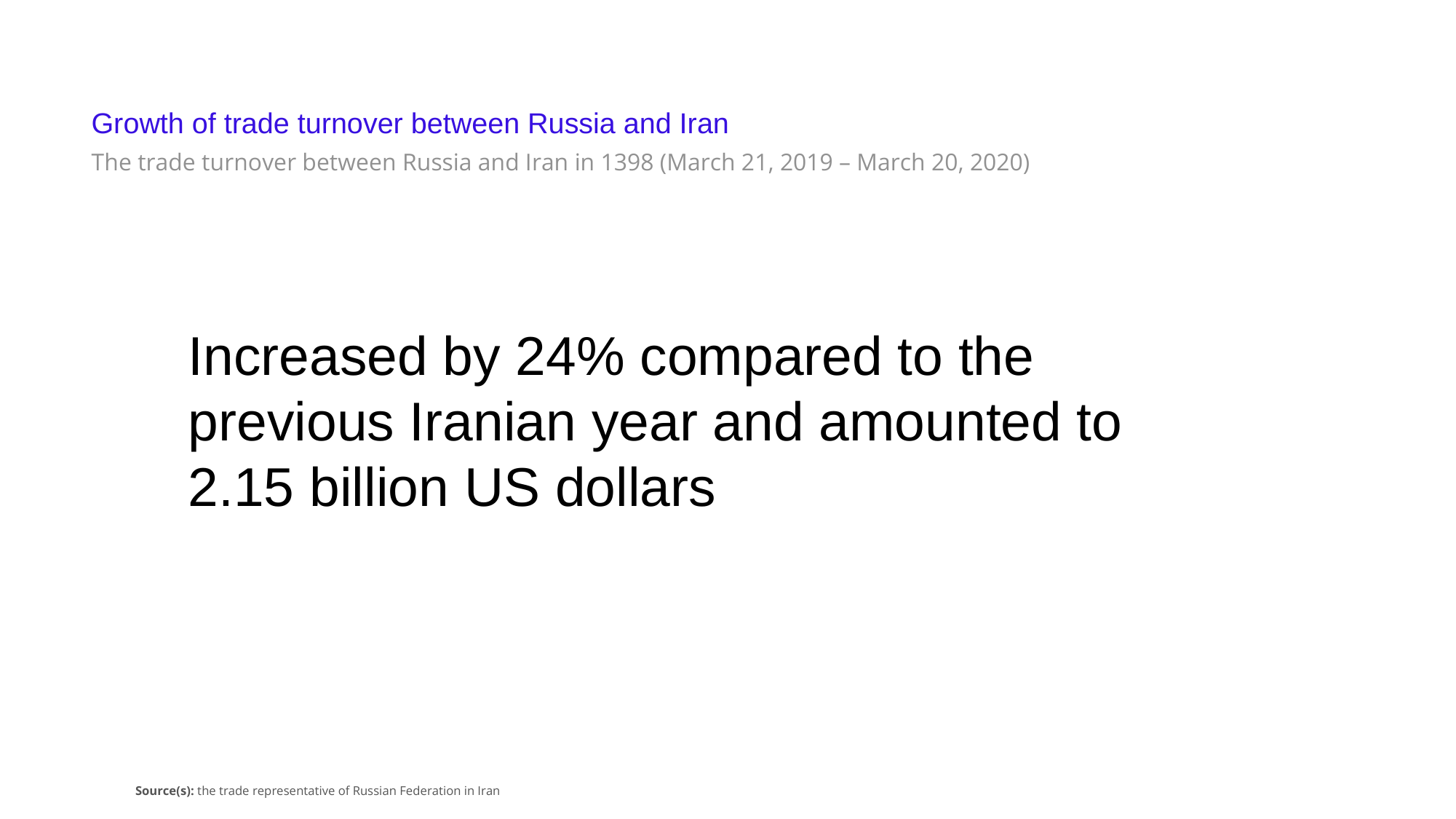

Growth of trade turnover between Russia and Iran
The trade turnover between Russia and Iran in 1398 (March 21, 2019 – March 20, 2020)
Increased by 24% compared to the previous Iranian year and amounted to 2.15 billion US dollars
Source(s): the trade representative of Russian Federation in Iran